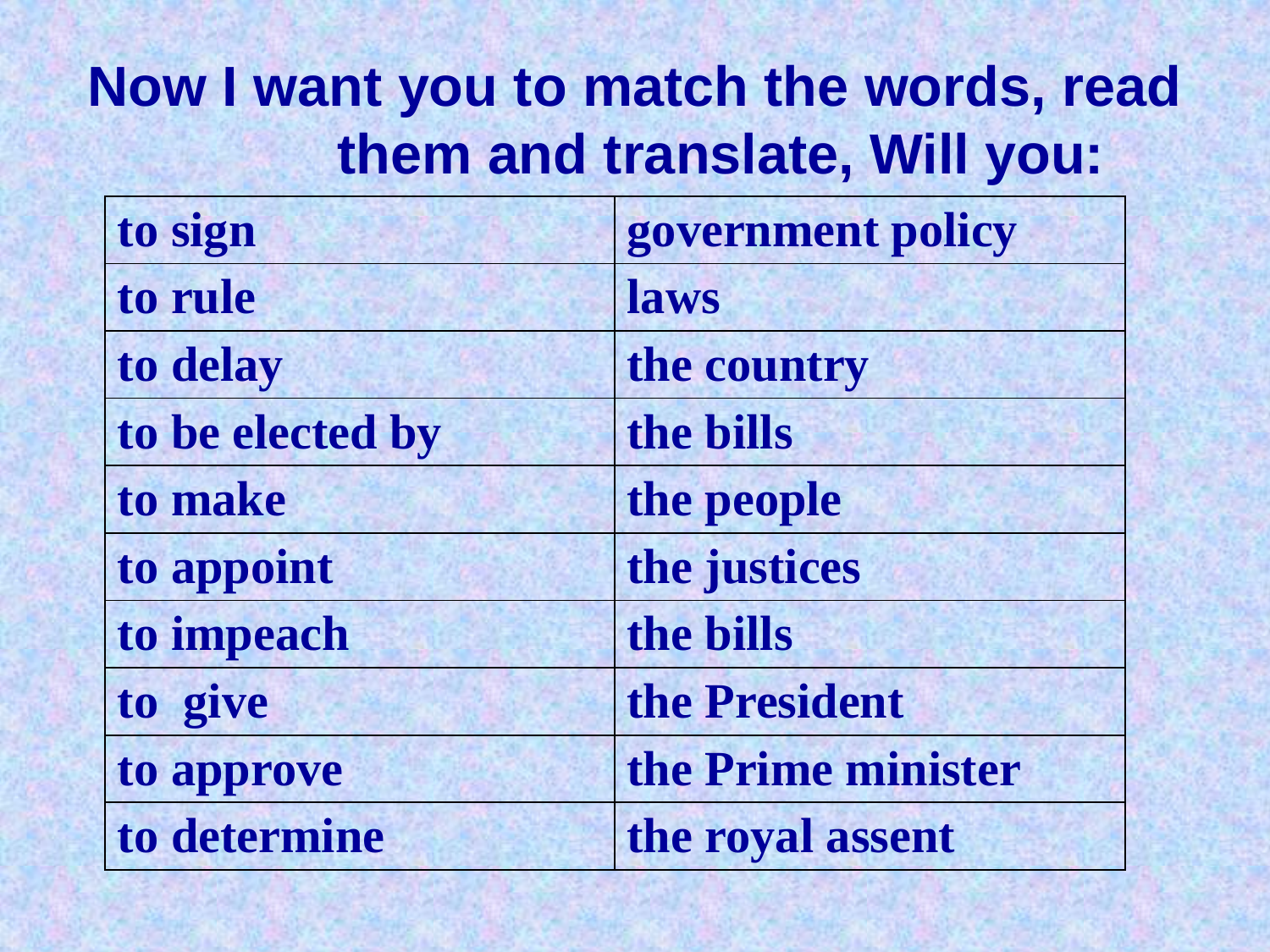

# Now I want you to match the words, read them and translate, Will you:
| to sign | government policy |
| --- | --- |
| to rule | laws |
| to delay | the country |
| to be elected by | the bills |
| to make | the people |
| to appoint | the justices |
| to impeach | the bills |
| to give | the President |
| to approve | the Prime minister |
| to determine | the royal assent |